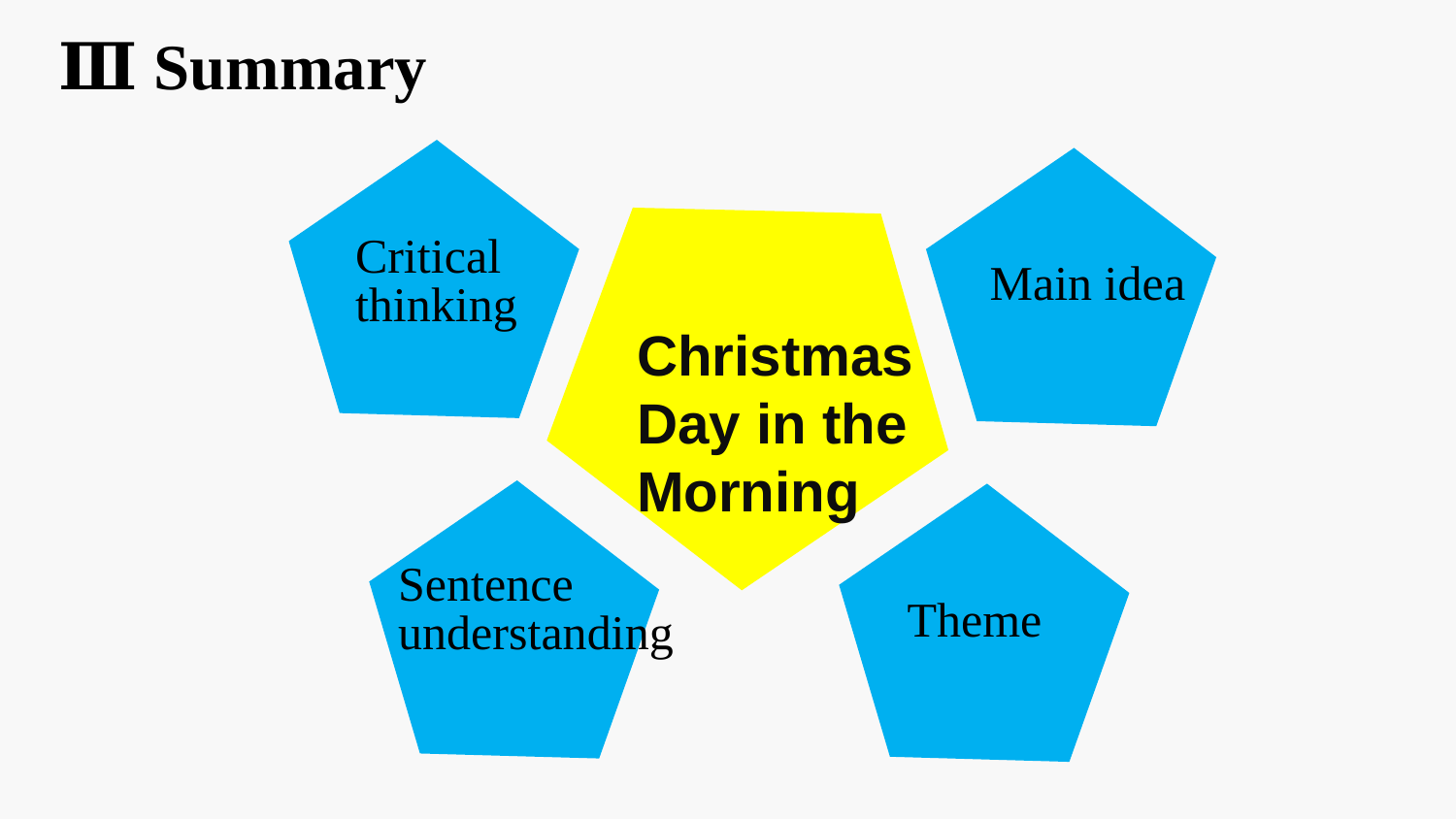

Ⅲ Summary

Critical
thinking

Main idea

 Christmas Day in the Morning

Sentence  understanding

Theme